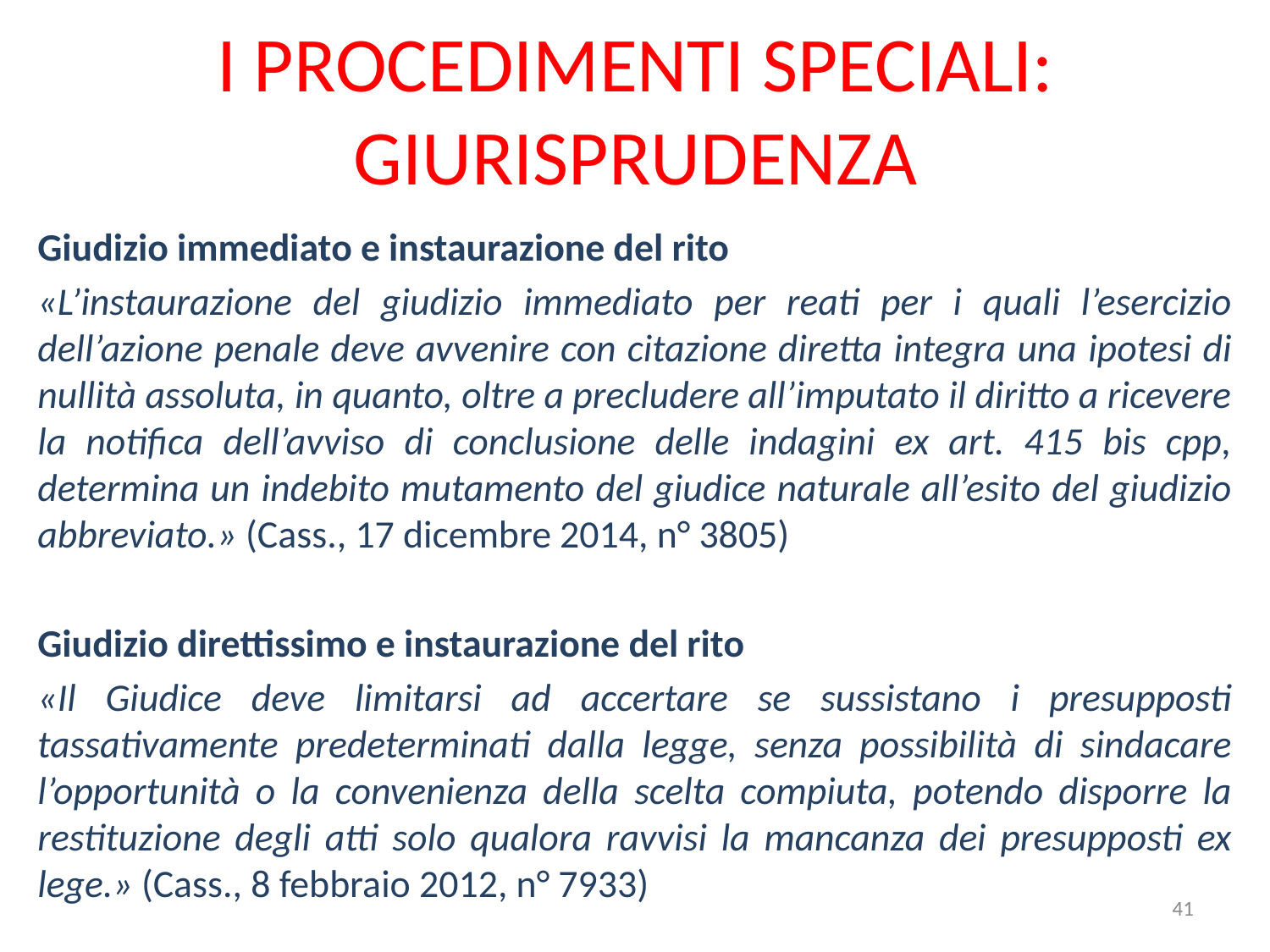

# I PROCEDIMENTI SPECIALI: GIURISPRUDENZA
Giudizio immediato e instaurazione del rito
«L’instaurazione del giudizio immediato per reati per i quali l’esercizio dell’azione penale deve avvenire con citazione diretta integra una ipotesi di nullità assoluta, in quanto, oltre a precludere all’imputato il diritto a ricevere la notifica dell’avviso di conclusione delle indagini ex art. 415 bis cpp, determina un indebito mutamento del giudice naturale all’esito del giudizio abbreviato.» (Cass., 17 dicembre 2014, n° 3805)

Giudizio direttissimo e instaurazione del rito
«Il Giudice deve limitarsi ad accertare se sussistano i presupposti tassativamente predeterminati dalla legge, senza possibilità di sindacare l’opportunità o la convenienza della scelta compiuta, potendo disporre la restituzione degli atti solo qualora ravvisi la mancanza dei presupposti ex lege.» (Cass., 8 febbraio 2012, n° 7933)
41